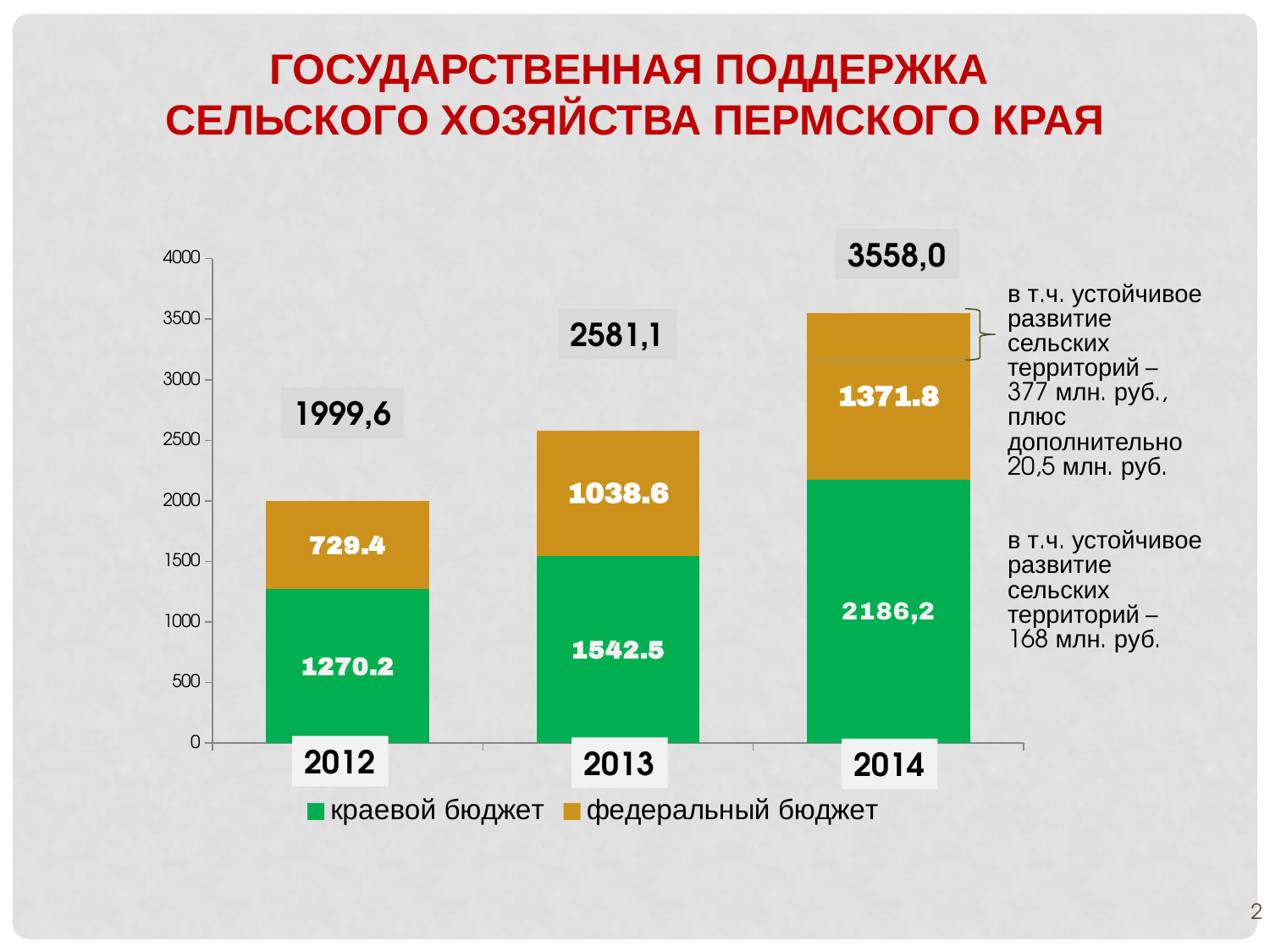

ГОСУДАРСТВЕННАЯ ПОДДЕРЖКА
СЕЛЬСКОГО ХОЗЯЙСТВА ПЕРМСКОГО КРАЯ
3558,0

### Chart

| Category | краевой бюджет | федеральный бюджет |
|---|---|---|
в т.ч. устойчивое развитие сельских территорий –
377 млн. руб.,
плюс дополнительно 20,5 млн. руб.
2581,1

1999,6
в т.ч. устойчивое развитие сельских территорий –
168 млн. руб.
2012
2013
2014
2